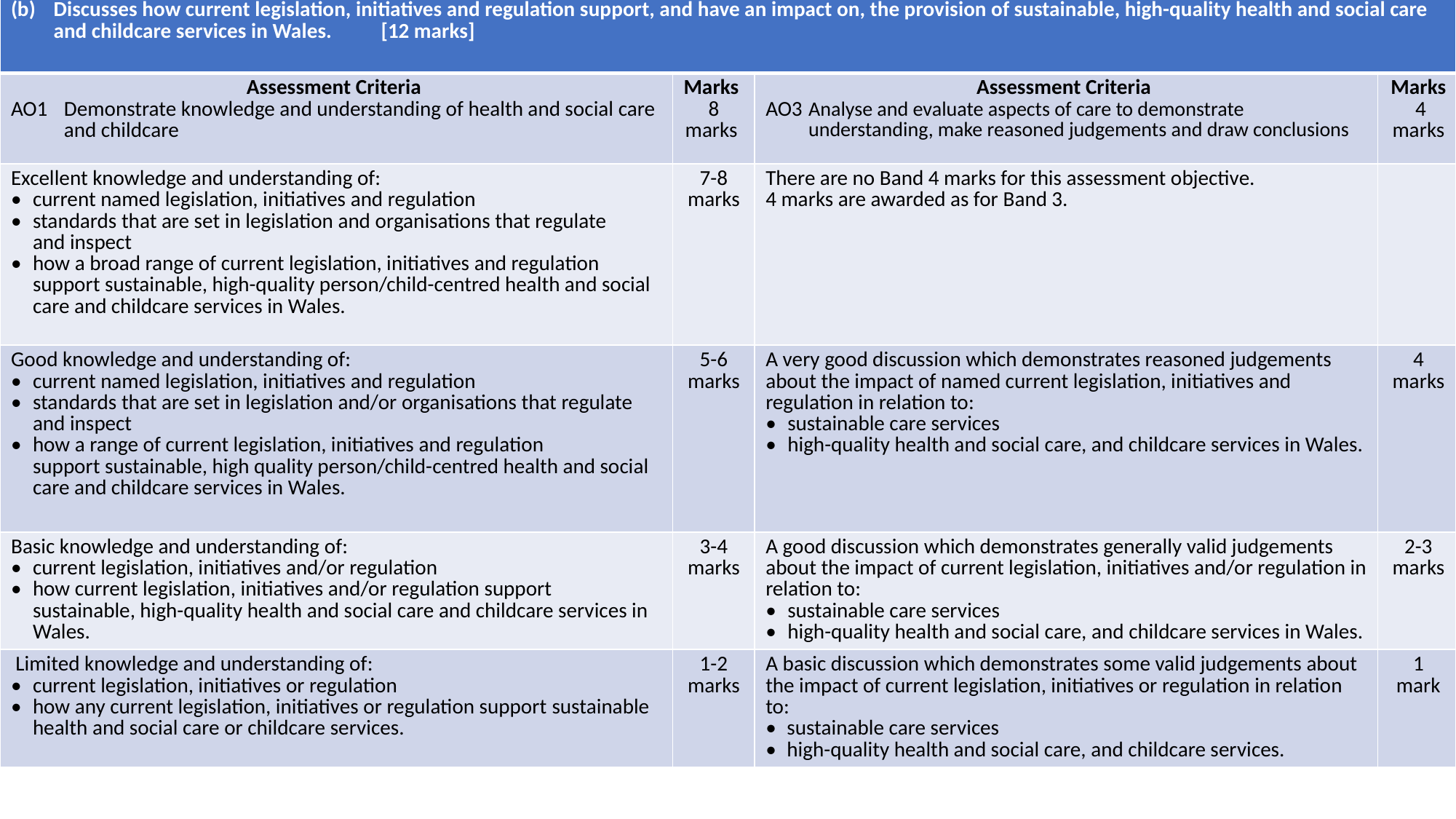

| (b) Discusses how current legislation, initiatives and regulation support, and have an impact on, the provision of sustainable, high-quality health and social care and childcare services in Wales. [12 marks] |  |  |  |
| --- | --- | --- | --- |
| Assessment Criteria  AO1 Demonstrate knowledge and understanding of health and social care and childcare | Marks 8 marks | Assessment Criteria  AO3 Analyse and evaluate aspects of care to demonstrate understanding, make reasoned judgements and draw conclusions | Marks 4 marks |
| Excellent knowledge and understanding of:  • current named legislation, initiatives and regulation  • standards that are set in legislation and organisations that regulate and inspect  • how a broad range of current legislation, initiatives and regulation support sustainable, high-quality person/child-centred health and social care and childcare services in Wales. | 7-8 marks | There are no Band 4 marks for this assessment objective.  4 marks are awarded as for Band 3. |  |
| Good knowledge and understanding of:  • current named legislation, initiatives and regulation  • standards that are set in legislation and/or organisations that regulate and inspect  • how a range of current legislation, initiatives and regulation support sustainable, high quality person/child-centred health and social care and childcare services in Wales. | 5-6 marks | A very good discussion which demonstrates reasoned judgements about the impact of named current legislation, initiatives and regulation in relation to:   • sustainable care services   • high-quality health and social care, and childcare services in Wales. | 4 marks |
| Basic knowledge and understanding of:  • current legislation, initiatives and/or regulation   • how current legislation, initiatives and/or regulation support sustainable, high-quality health and social care and childcare services in Wales. | 3-4 marks | A good discussion which demonstrates generally valid judgements about the impact of current legislation, initiatives and/or regulation in relation to:   • sustainable care services   • high-quality health and social care, and childcare services in Wales. | 2-3 marks |
| Limited knowledge and understanding of:  • current legislation, initiatives or regulation   • how any current legislation, initiatives or regulation support sustainable health and social care or childcare services. | 1-2 marks | A basic discussion which demonstrates some valid judgements about the impact of current legislation, initiatives or regulation in relation to: • sustainable care services  • high-quality health and social care, and childcare services. | 1 mark |